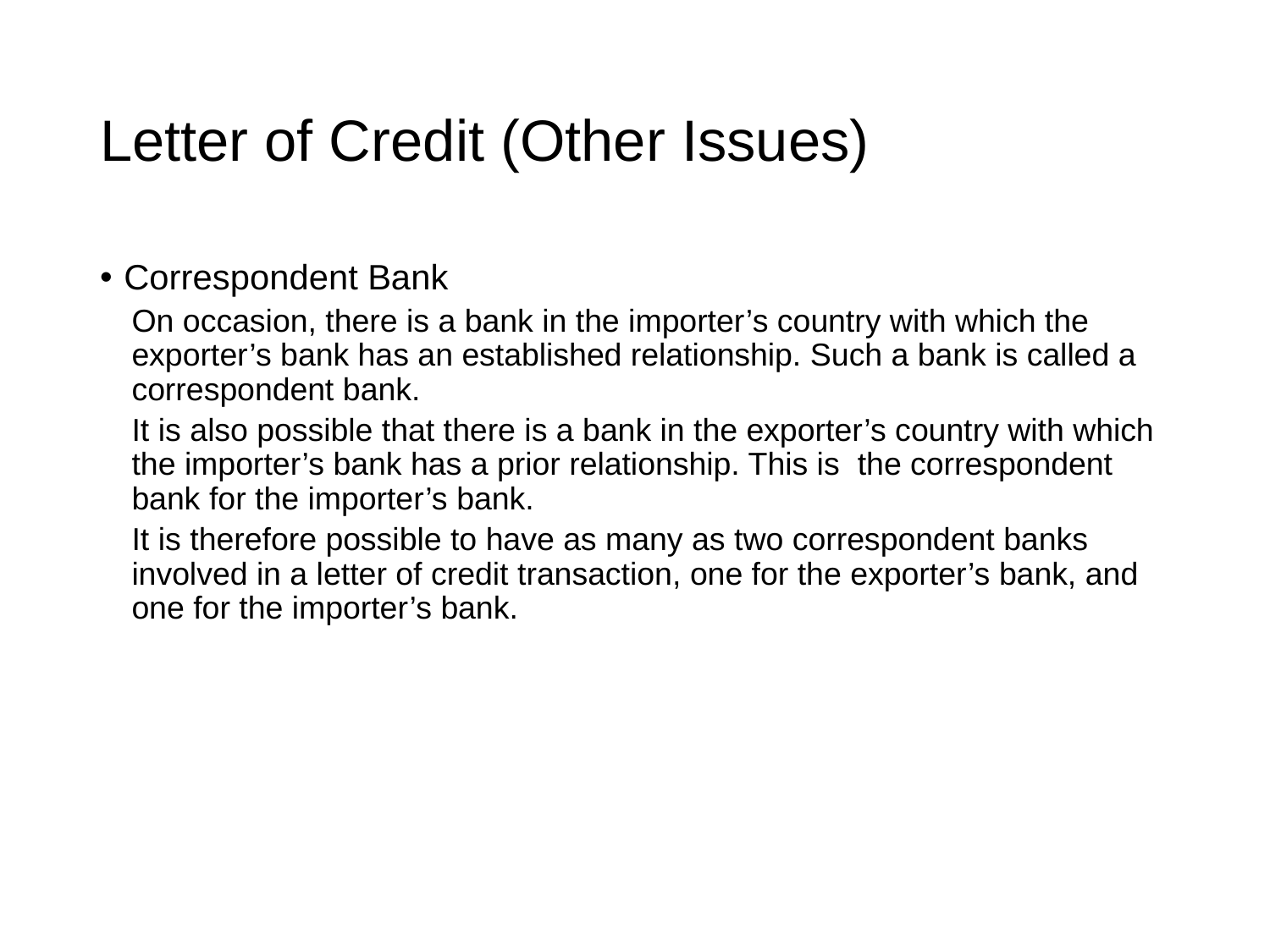

# Letter of Credit (Other Issues)
Correspondent Bank
On occasion, there is a bank in the importer’s country with which the exporter’s bank has an established relationship. Such a bank is called a correspondent bank.
It is also possible that there is a bank in the exporter’s country with which the importer’s bank has a prior relationship. This is  the correspondent bank for the importer’s bank.
It is therefore possible to have as many as two correspondent banks involved in a letter of credit transaction, one for the exporter’s bank, and one for the importer’s bank.